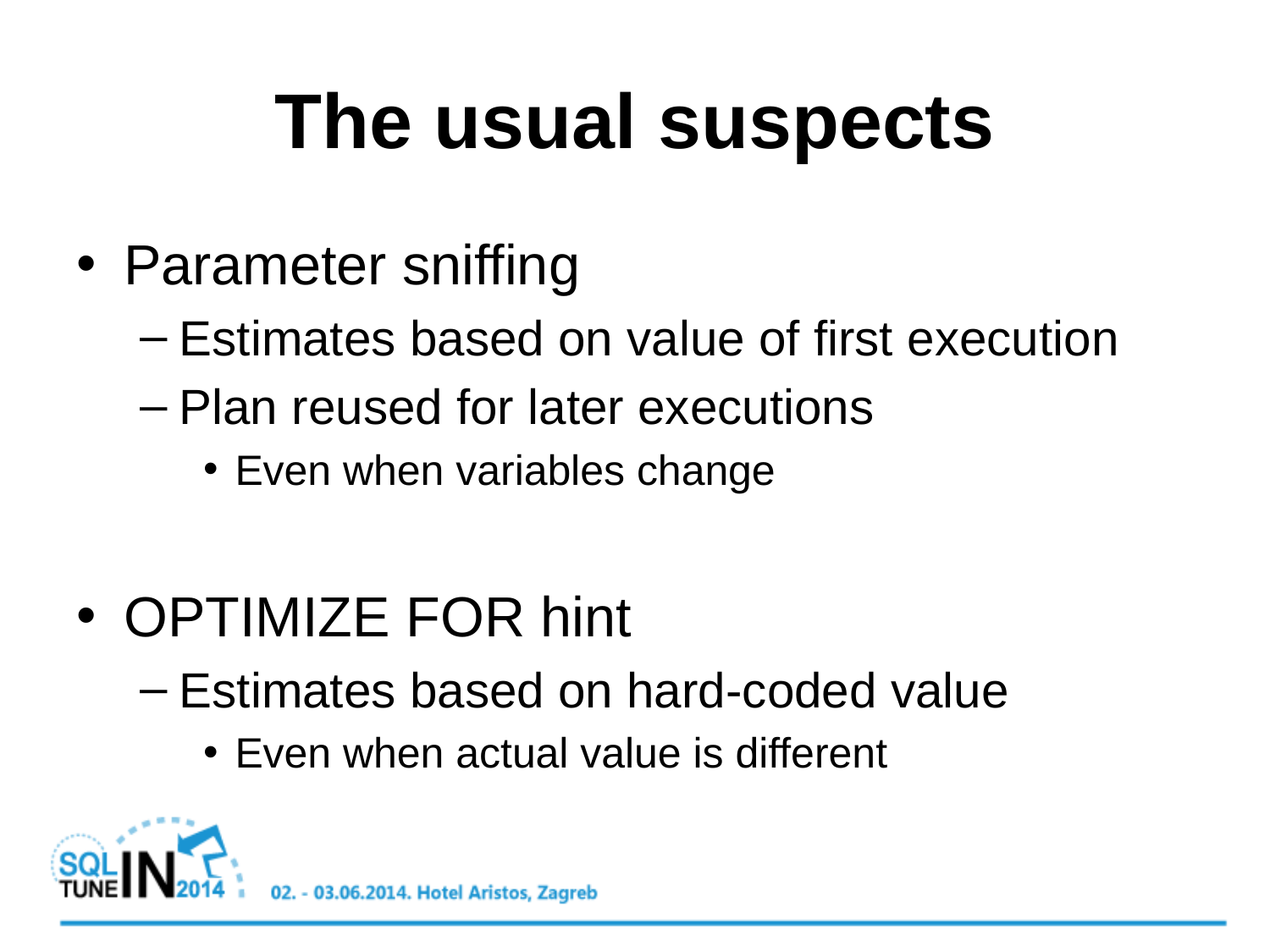

# The usual suspects
Parameter sniffing
Estimates based on value of first execution
Plan reused for later executions
Even when variables change

OPTIMIZE FOR hint
Estimates based on hard-coded value
Even when actual value is different